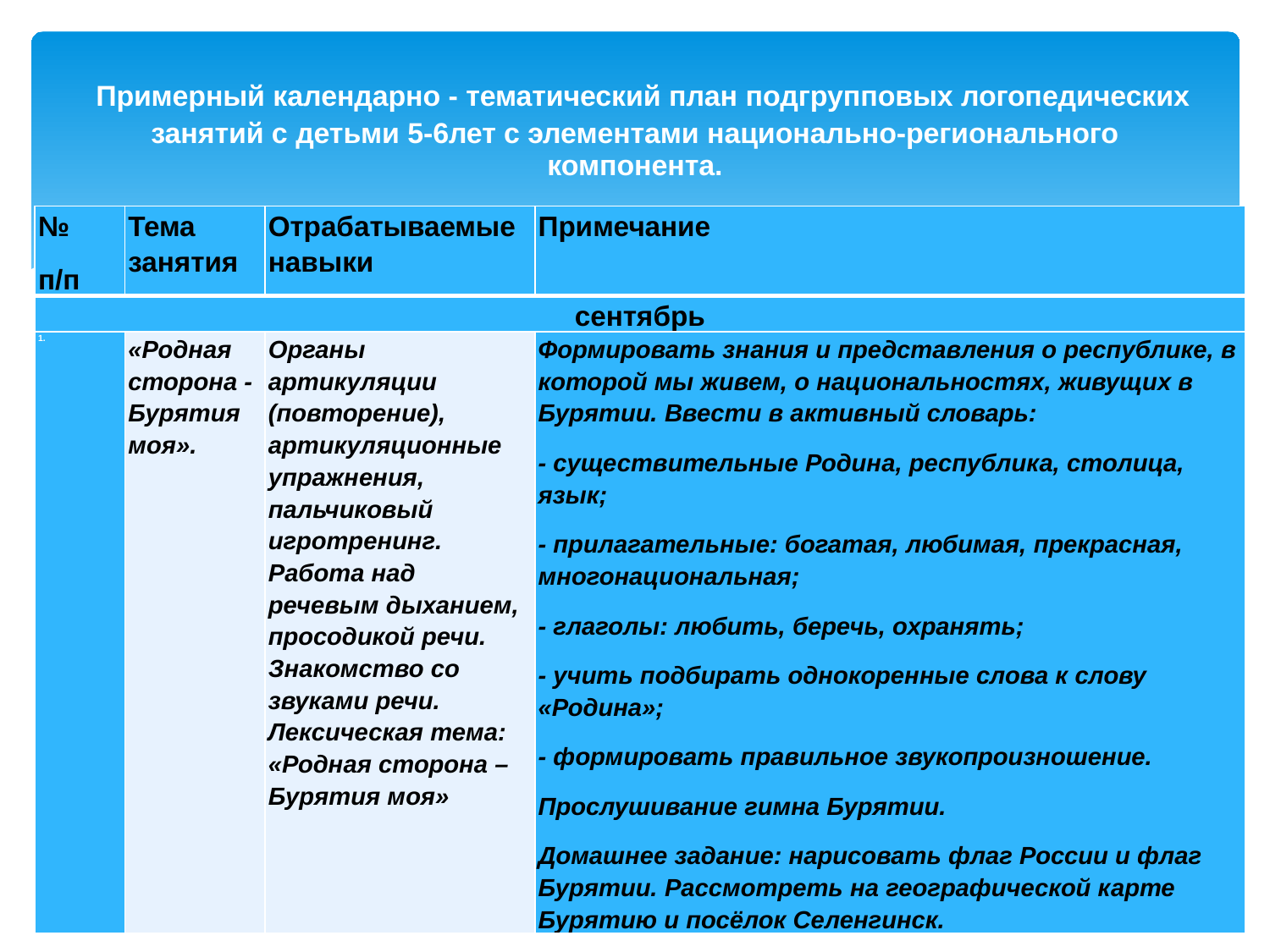

# Примерный календарно - тематический план подгрупповых логопедических занятий с детьми 5-6лет с элементами национально-регионального компонента.
| № п/п | Тема занятия | Отрабатываемые навыки | Примечание |
| --- | --- | --- | --- |
| сентябрь |  |  |  |
| 1. | «Родная сторона - Бурятия моя». | Органы артикуляции (повторение), артикуляционные упражнения, пальчиковый игротренинг. Работа над речевым дыханием, просодикой речи. Знакомство со звуками речи. Лексическая тема: «Родная сторона – Бурятия моя» | Формировать знания и представления о республике, в которой мы живем, о национальностях, живущих в Бурятии. Ввести в активный словарь: - существительные Родина, республика, столица, язык; - прилагательные: богатая, любимая, прекрасная, многонациональная; - глаголы: любить, беречь, охранять; - учить подбирать однокоренные слова к слову «Родина»; - формировать правильное звукопроизношение. Прослушивание гимна Бурятии. Домашнее задание: нарисовать флаг России и флаг Бурятии. Рассмотреть на географической карте Бурятию и посёлок Селенгинск. |